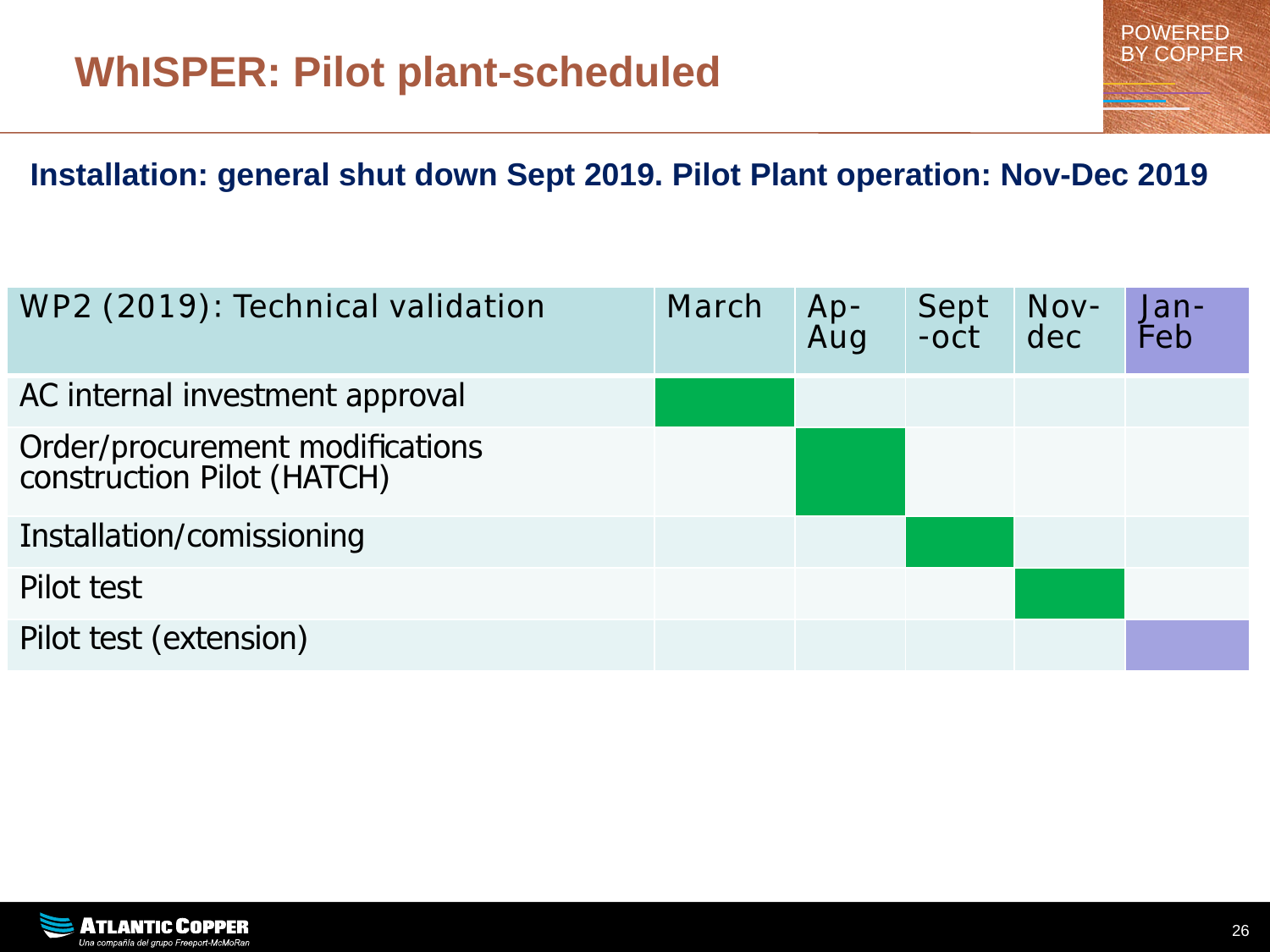

# WhISPER: Pilot plant-scheduled
Installation: general shut down Sept 2019. Pilot Plant operation: Nov-Dec 2019
| WP2 (2019): Technical validation | March | Ap-Aug | Sept-oct | Nov-dec | Jan-Feb |
| --- | --- | --- | --- | --- | --- |
| AC internal investment approval |  |  |  |  |  |
| Order/procurement modifications construction Pilot (HATCH) |  |  |  |  |  |
| Installation/comissioning |  |  |  |  |  |
| Pilot test |  |  |  |  |  |
| Pilot test (extension) |  |  |  |  |  |

26